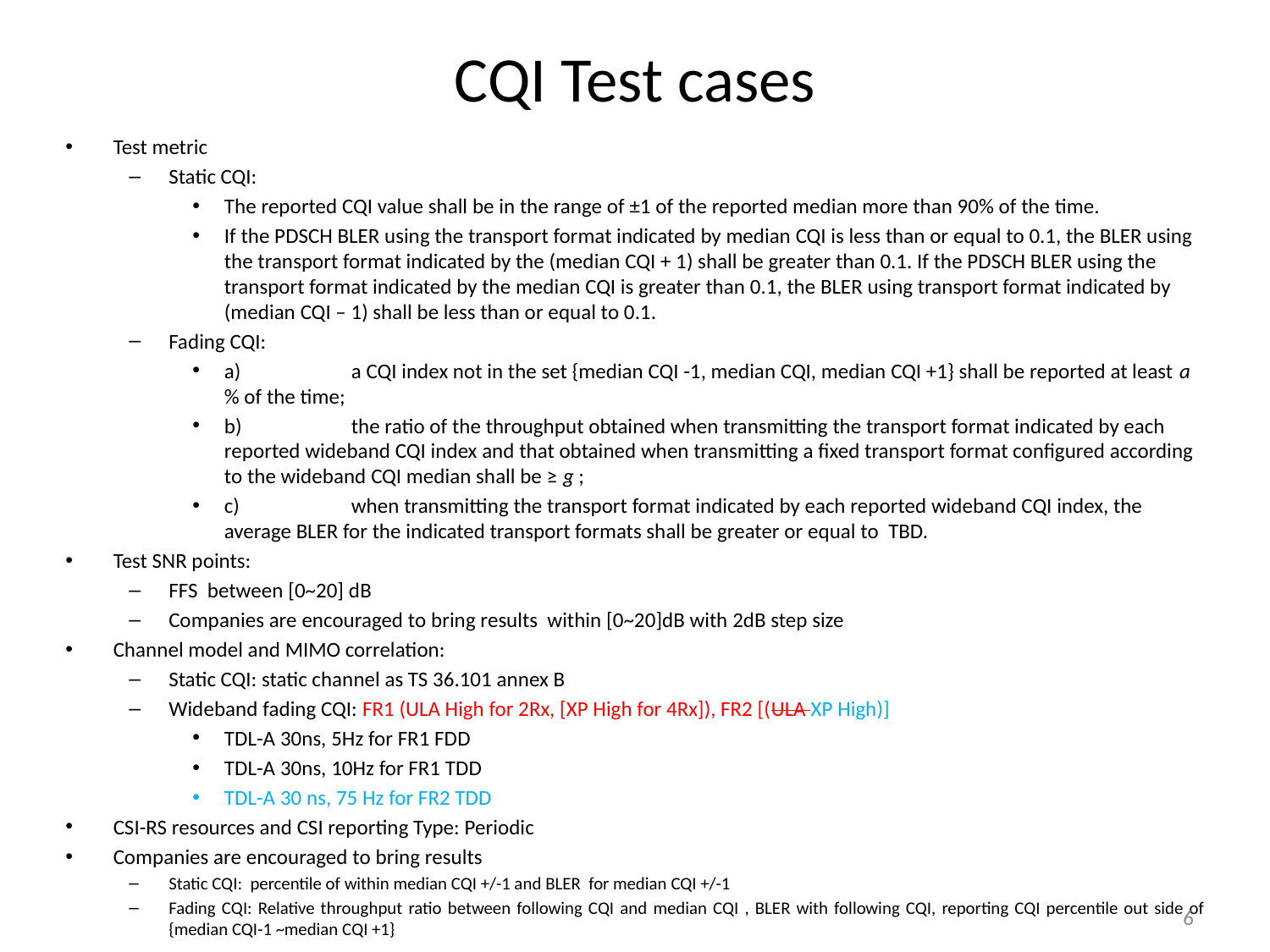

# CQI Test cases
Test metric
Static CQI:
The reported CQI value shall be in the range of ±1 of the reported median more than 90% of the time.
If the PDSCH BLER using the transport format indicated by median CQI is less than or equal to 0.1, the BLER using the transport format indicated by the (median CQI + 1) shall be greater than 0.1. If the PDSCH BLER using the transport format indicated by the median CQI is greater than 0.1, the BLER using transport format indicated by (median CQI – 1) shall be less than or equal to 0.1.
Fading CQI:
a)	a CQI index not in the set {median CQI -1, median CQI, median CQI +1} shall be reported at least a % of the time;
b)	the ratio of the throughput obtained when transmitting the transport format indicated by each reported wideband CQI index and that obtained when transmitting a fixed transport format configured according to the wideband CQI median shall be ≥ g ;
c)	when transmitting the transport format indicated by each reported wideband CQI index, the average BLER for the indicated transport formats shall be greater or equal to  TBD.
Test SNR points:
FFS  between [0~20] dB
Companies are encouraged to bring results  within [0~20]dB with 2dB step size
Channel model and MIMO correlation:
Static CQI: static channel as TS 36.101 annex B
Wideband fading CQI: FR1 (ULA High for 2Rx, [XP High for 4Rx]), FR2 [(ULA XP High)]
TDL-A 30ns, 5Hz for FR1 FDD
TDL-A 30ns, 10Hz for FR1 TDD
TDL-A 30 ns, 75 Hz for FR2 TDD
CSI-RS resources and CSI reporting Type: Periodic
Companies are encouraged to bring results
Static CQI:  percentile of within median CQI +/-1 and BLER  for median CQI +/-1
Fading CQI: Relative throughput ratio between following CQI and median CQI , BLER with following CQI, reporting CQI percentile out side of {median CQI-1 ~median CQI +1}

6